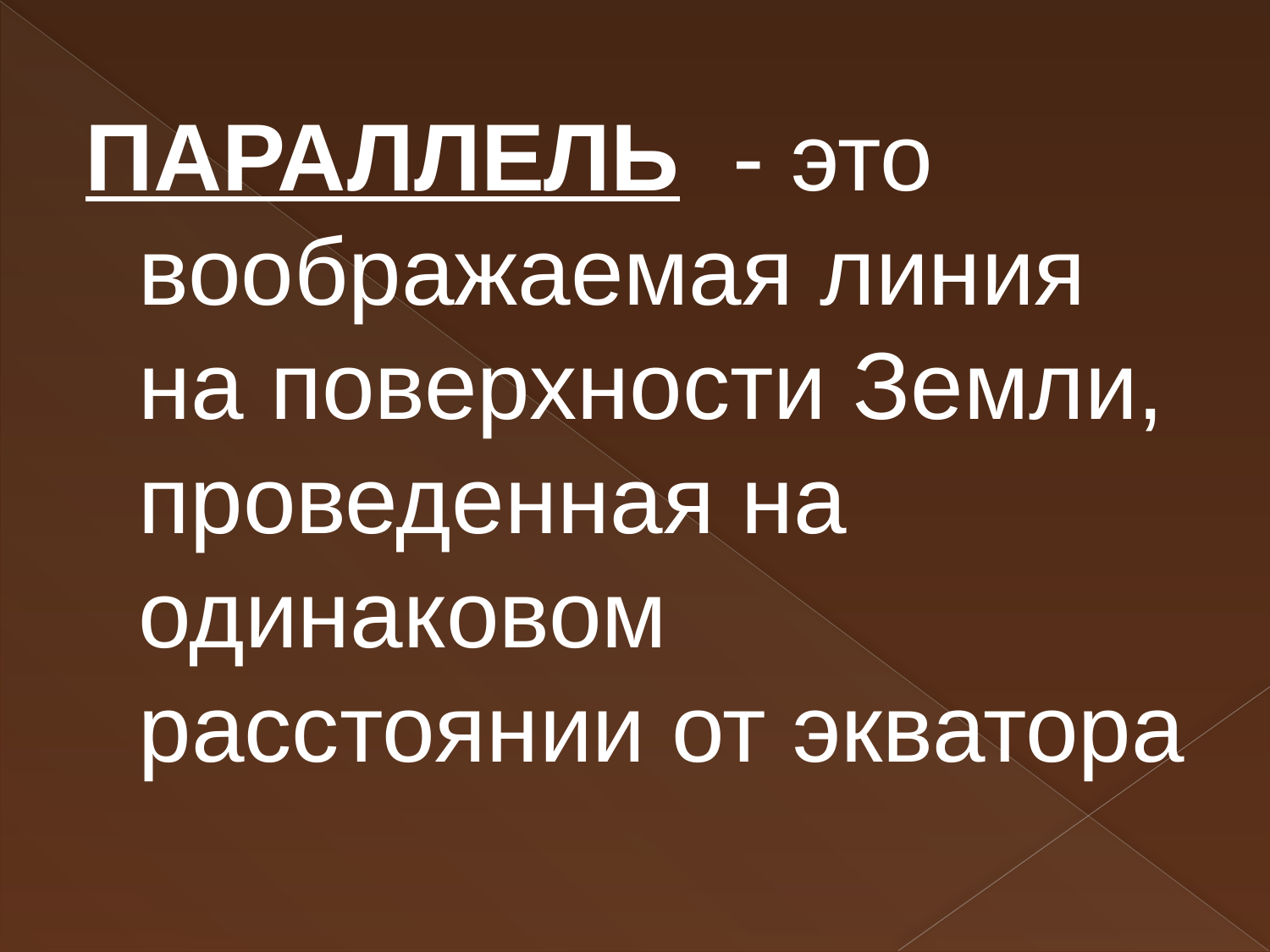

ПАРАЛЛЕЛЬ  - это воображаемая линия на поверхности Земли, проведенная на одинаковом расстоянии от экватора